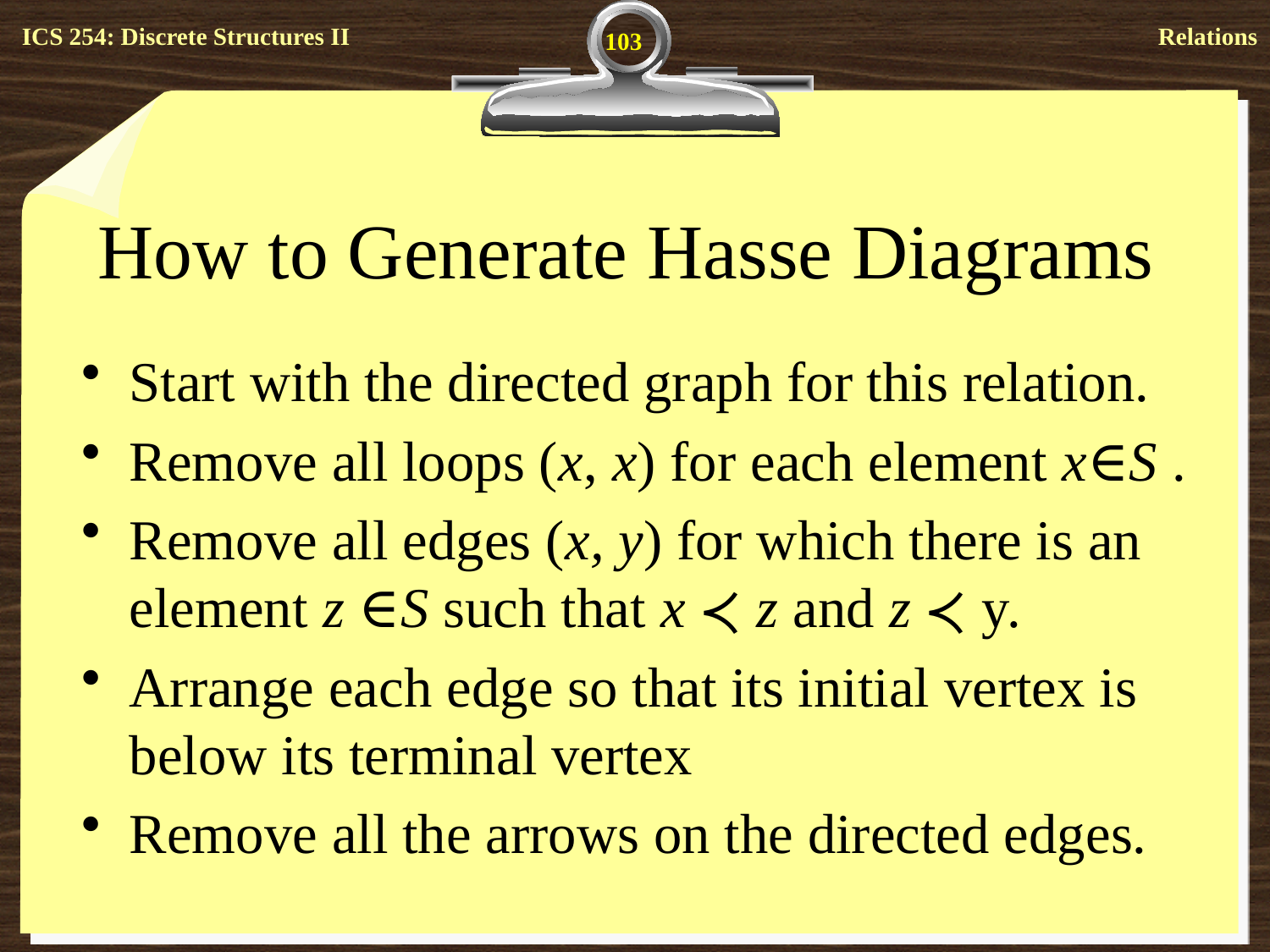

103
# How to Generate Hasse Diagrams
Start with the directed graph for this relation.
Remove all loops (x, x) for each element x∈S .
Remove all edges (x, y) for which there is an element z ∈S such that x ≺ z and z ≺ y.
Arrange each edge so that its initial vertex is below its terminal vertex
Remove all the arrows on the directed edges.